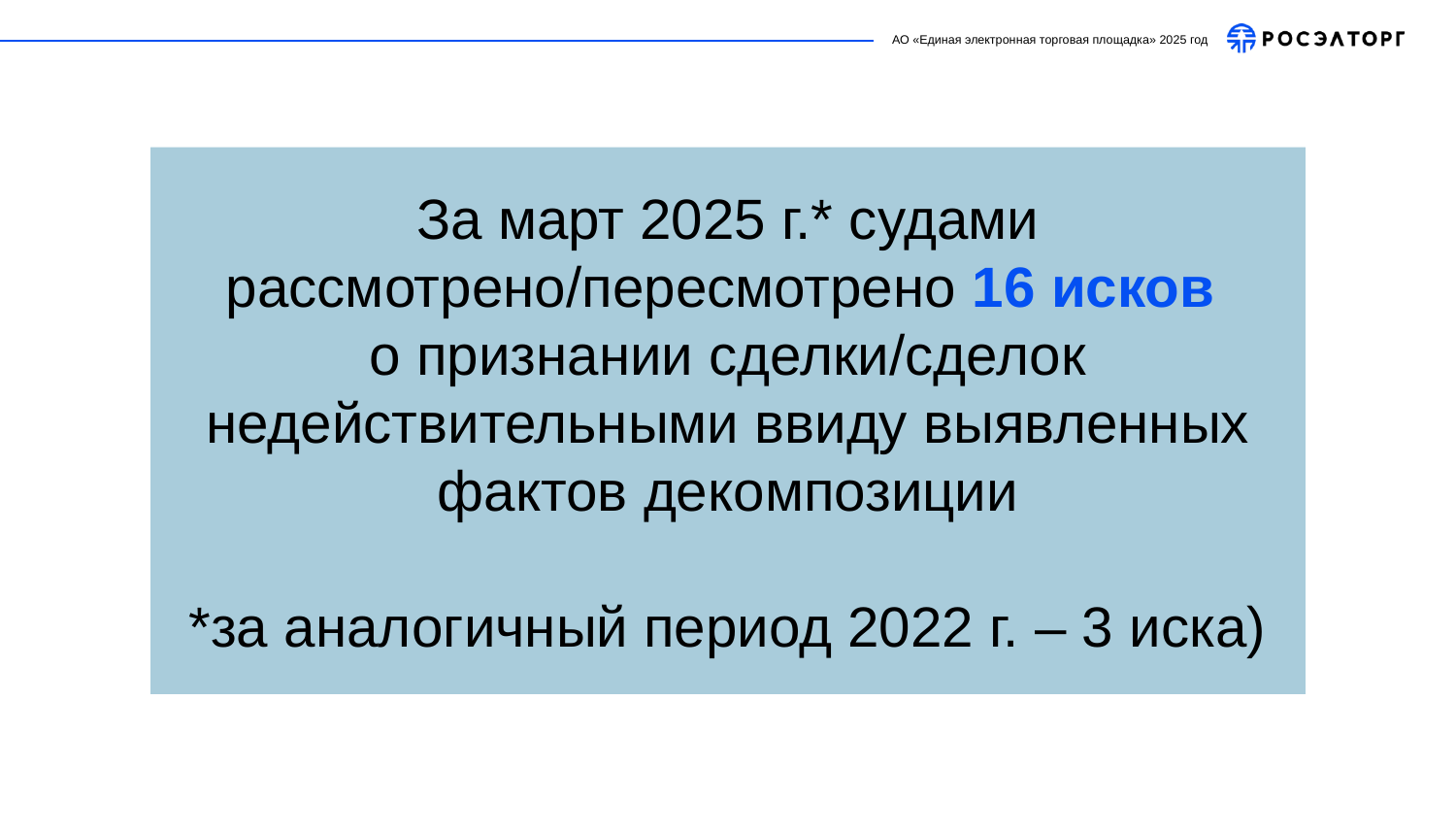

За март 2025 г.* судами рассмотрено/пересмотрено 16 исков
о признании сделки/сделок недействительными ввиду выявленных фактов декомпозиции

*за аналогичный период 2022 г. – 3 иска)